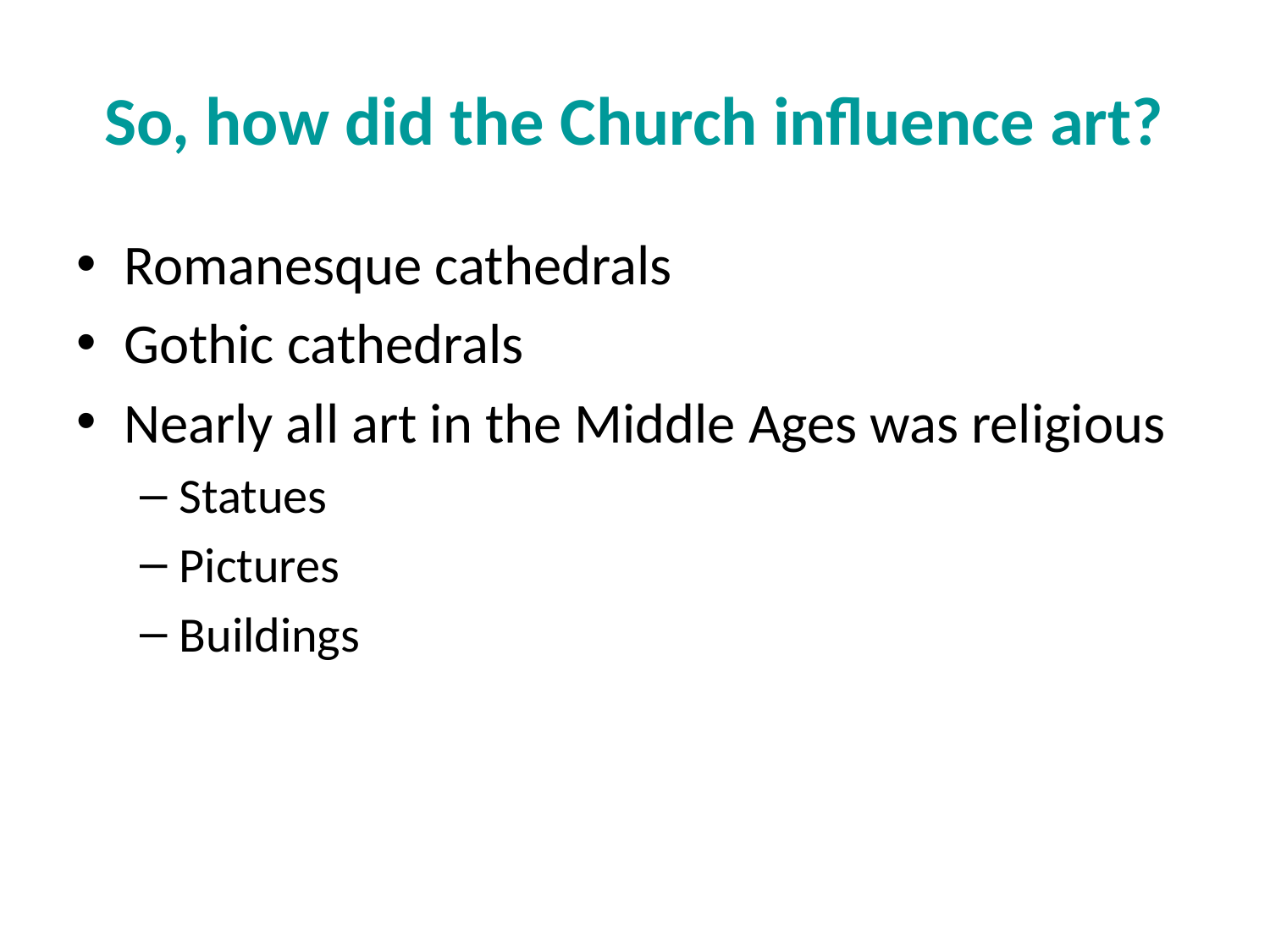

# So, how did the Church influence art?
Romanesque cathedrals
Gothic cathedrals
Nearly all art in the Middle Ages was religious
Statues
Pictures
Buildings